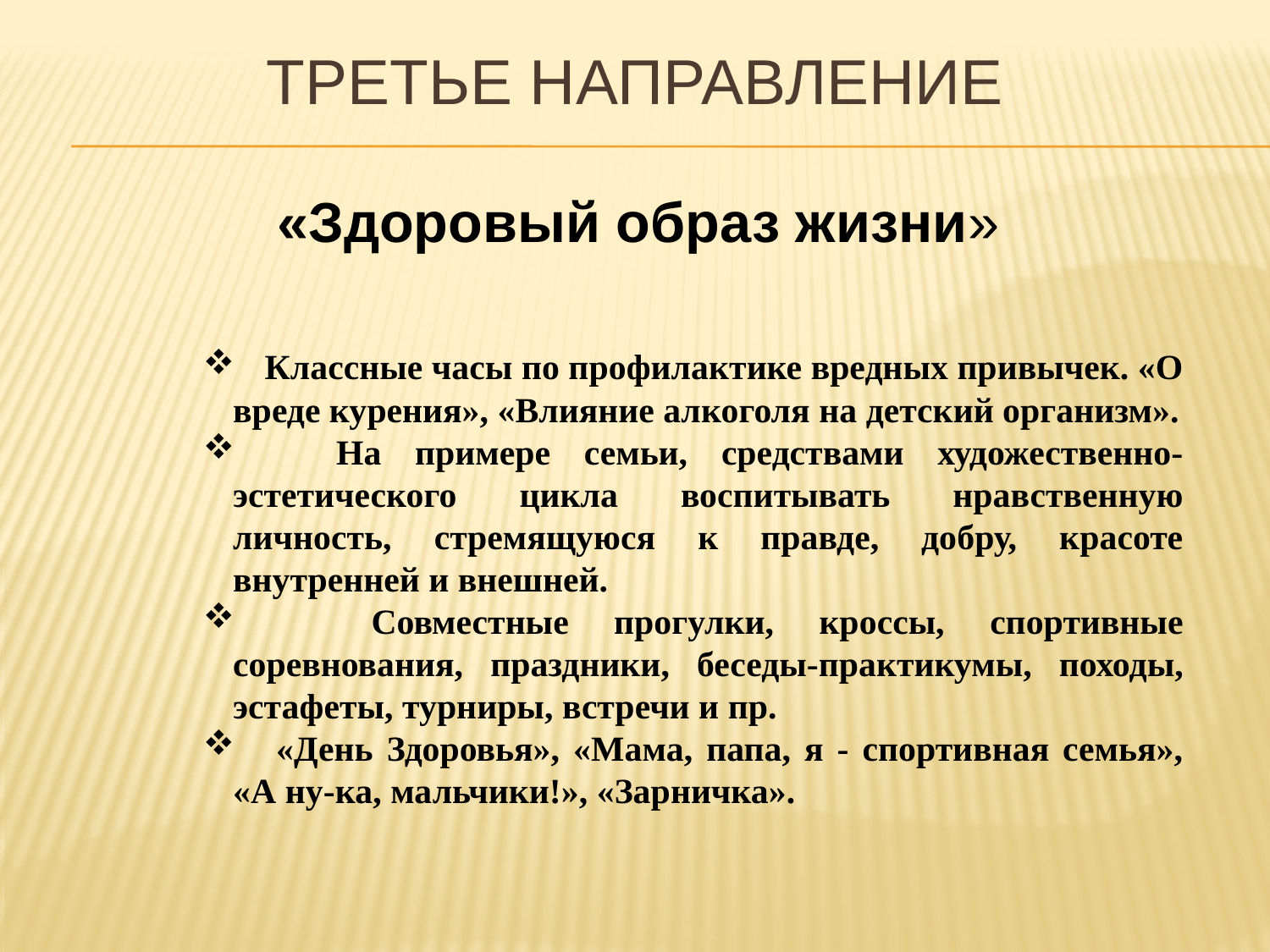

# Третье направление
«Здоровый образ жизни»
   Классные часы по профилактике вредных привычек. «О вреде курения», «Влияние алкоголя на детский организм».
   На примере семьи, средствами художественно-эстетического цикла воспитывать нравственную личность, стремящуюся к правде, добру, красоте внутренней и внешней.
   Совместные прогулки, кроссы, спортивные соревнования, праздники, беседы-практикумы, походы, эстафеты, турниры, встречи и пр.
   «День Здоровья», «Мама, папа, я - спортивная семья», «А ну-ка, мальчики!», «Зарничка».